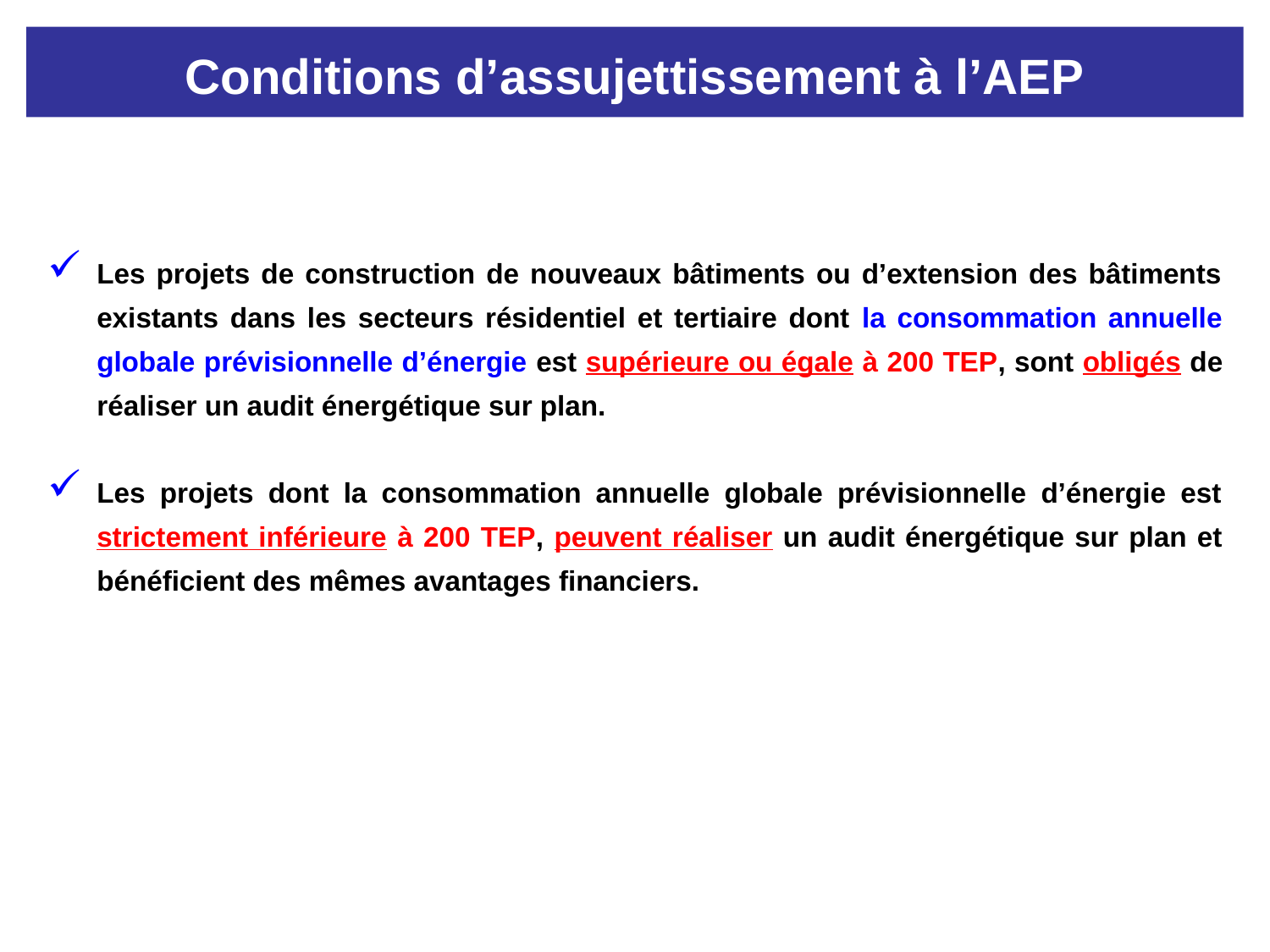

Conditions d’assujettissement à l’AEP

Les projets de construction de nouveaux bâtiments ou d’extension des bâtiments existants dans les secteurs résidentiel et tertiaire dont la consommation annuelle globale prévisionnelle d’énergie est supérieure ou égale à 200 TEP, sont obligés de réaliser un audit énergétique sur plan.

Les projets dont la consommation annuelle globale prévisionnelle d’énergie est strictement inférieure à 200 TEP, peuvent réaliser un audit énergétique sur plan et bénéficient des mêmes avantages financiers.